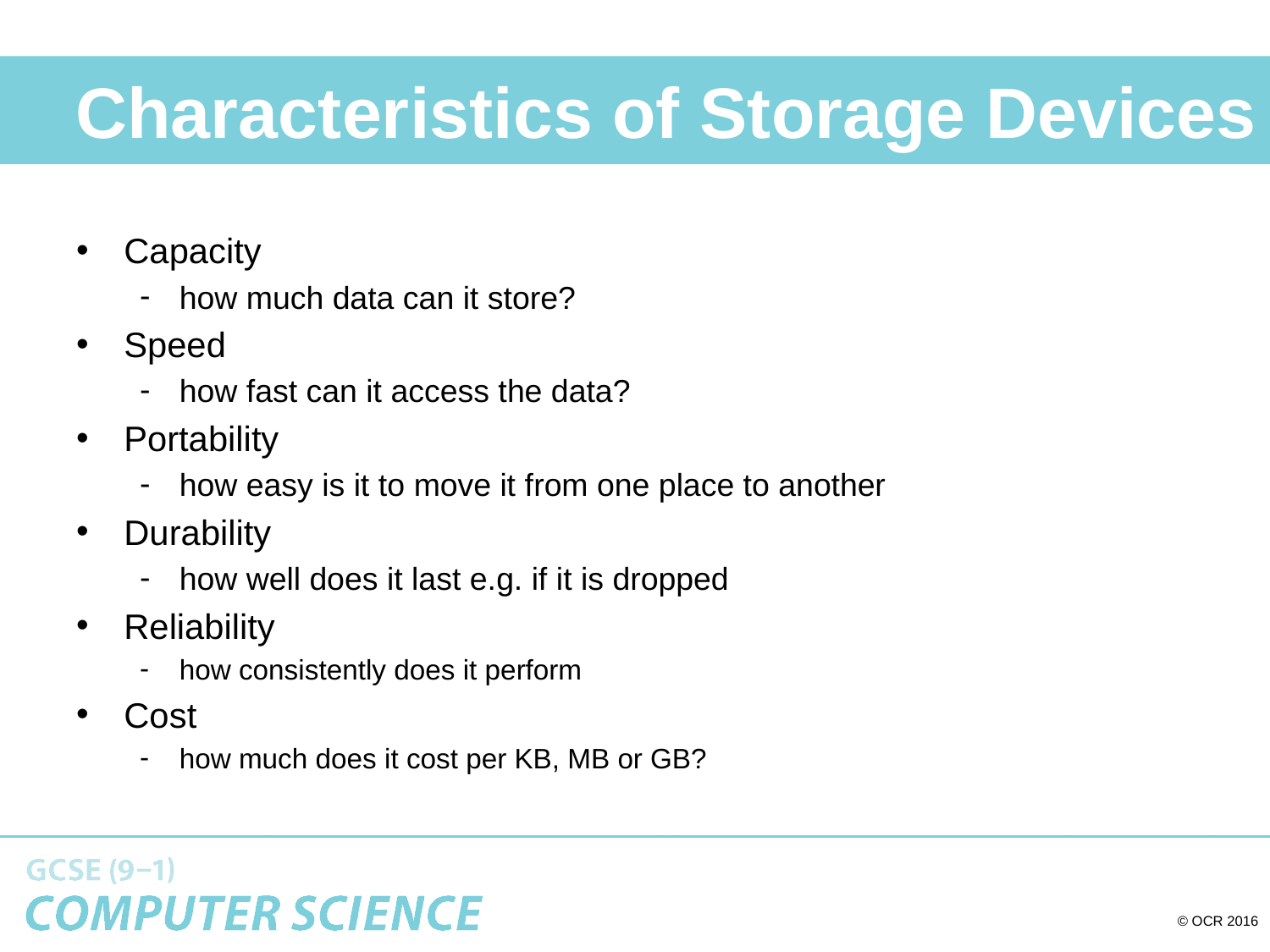

# Characteristics of Storage Devices
Capacity
how much data can it store?
Speed
how fast can it access the data?
Portability
how easy is it to move it from one place to another
Durability
how well does it last e.g. if it is dropped
Reliability
how consistently does it perform
Cost
how much does it cost per KB, MB or GB?